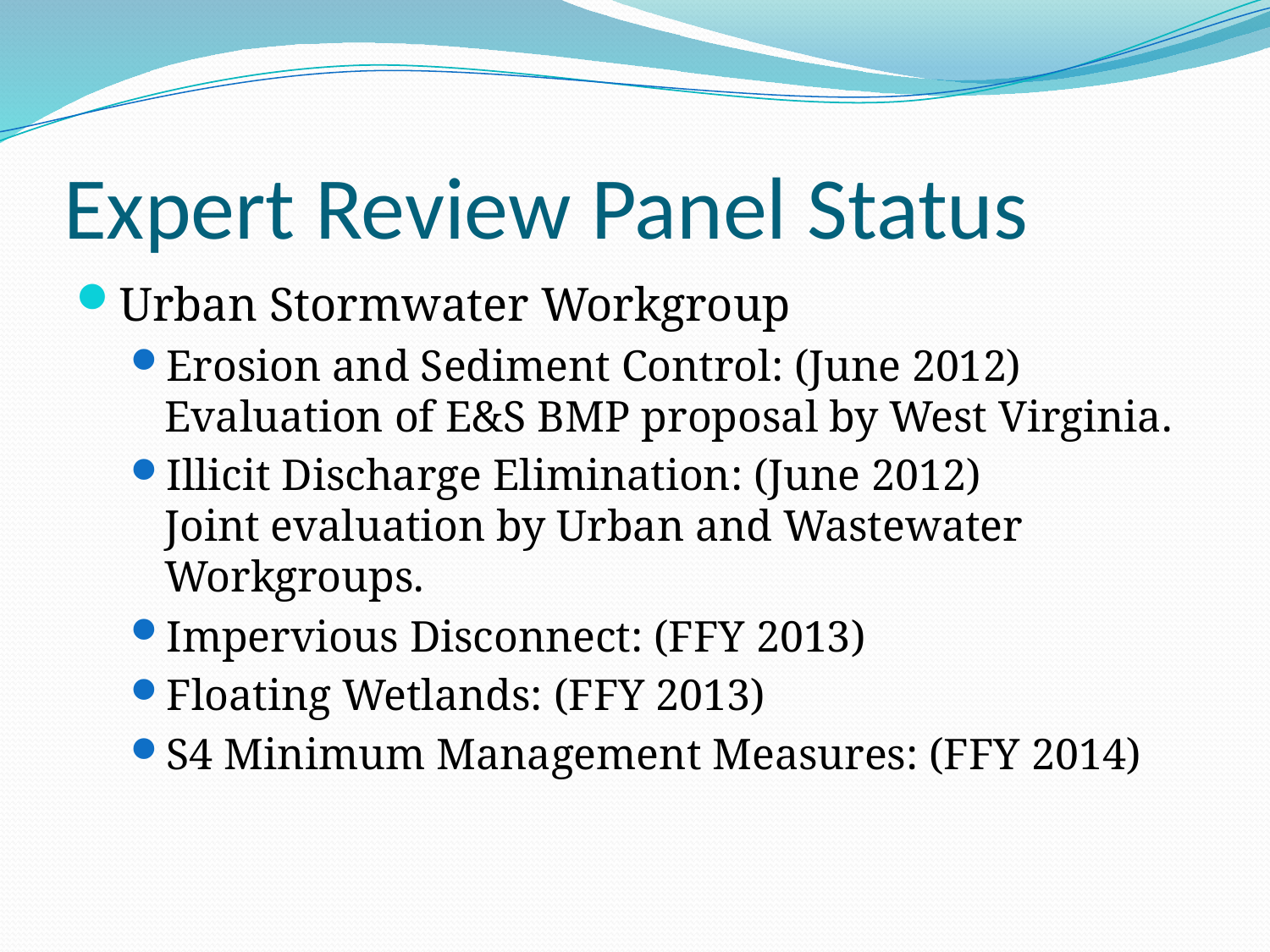

# Expert Review Panel Status
Urban Stormwater Workgroup
Erosion and Sediment Control: (June 2012)
Evaluation of E&S BMP proposal by West Virginia.
Illicit Discharge Elimination: (June 2012)
Joint evaluation by Urban and Wastewater Workgroups.
Impervious Disconnect: (FFY 2013)
Floating Wetlands: (FFY 2013)
S4 Minimum Management Measures: (FFY 2014)